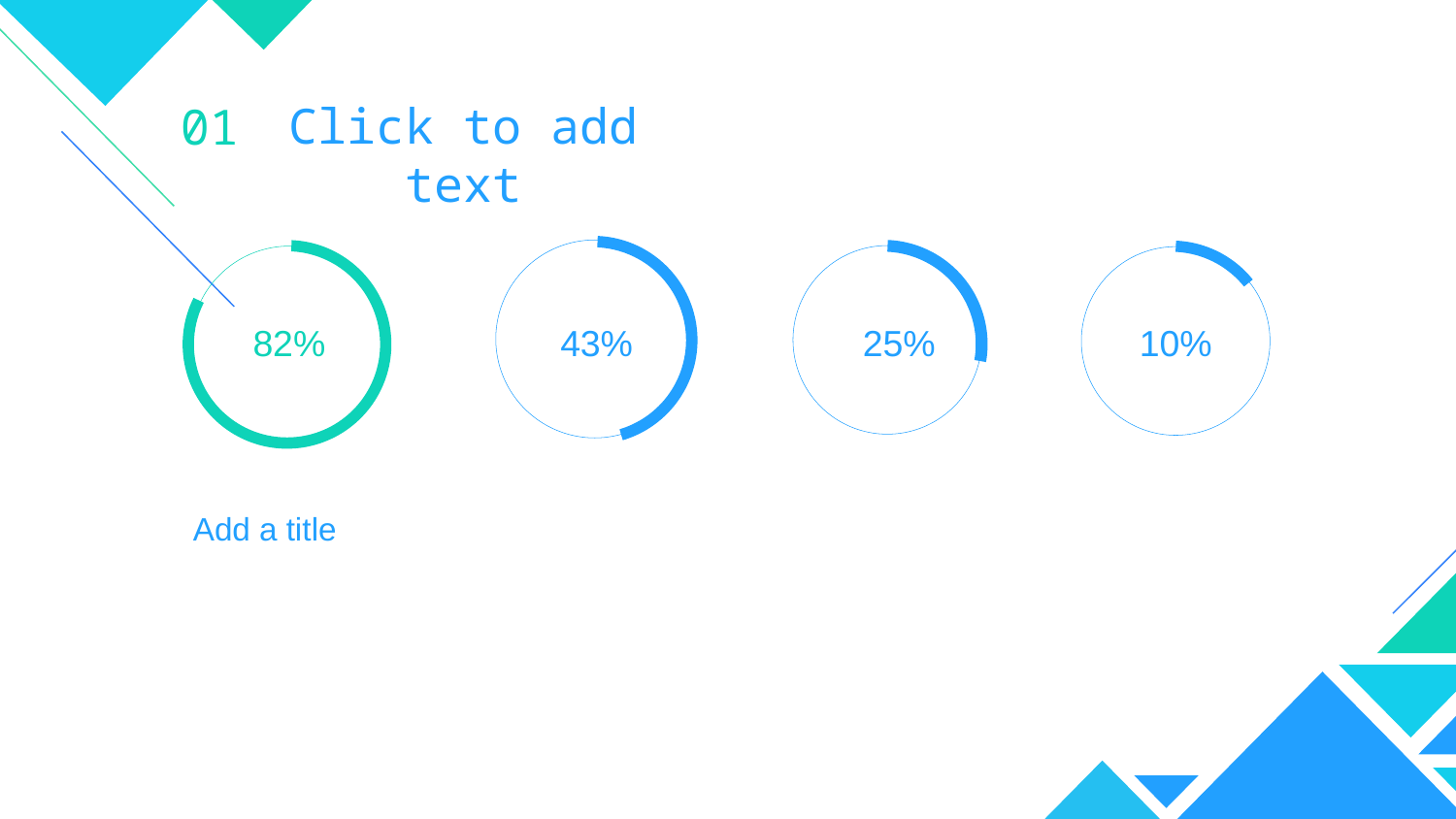

Click to add text
01

82%
43%
25%
10%

Add a title